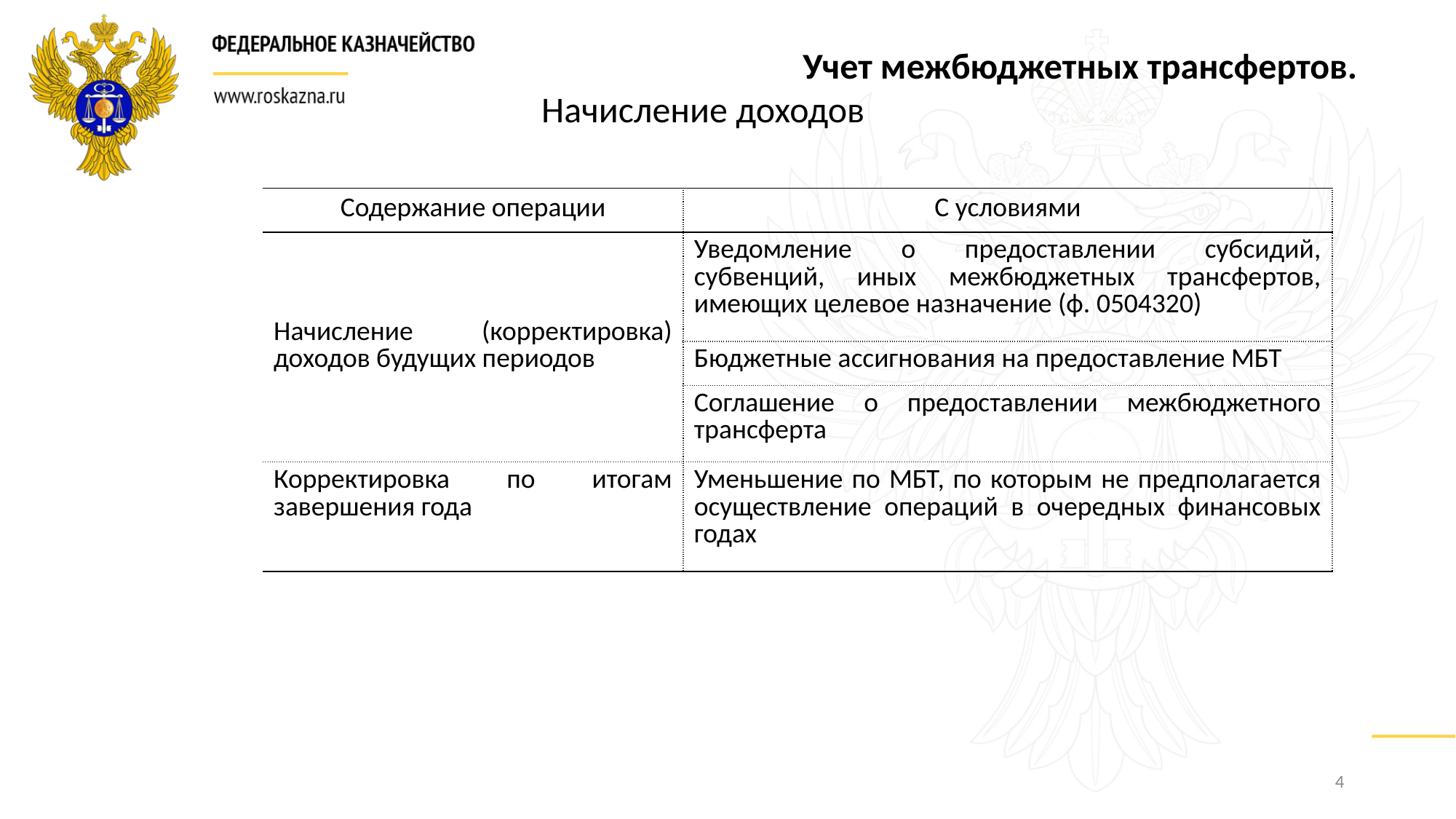

Учет межбюджетных трансфертов.
Начисление доходов
| Содержание операции | С условиями |
| --- | --- |
| Начисление (корректировка) доходов будущих периодов | Уведомление о предоставлении субсидий, субвенций, иных межбюджетных трансфертов, имеющих целевое назначение (ф. 0504320) |
|  | Бюджетные ассигнования на предоставление МБТ |
|  | Соглашение о предоставлении межбюджетного трансферта |
| Корректировка по итогам завершения года | Уменьшение по МБТ, по которым не предполагается осуществление операций в очередных финансовых годах |
4